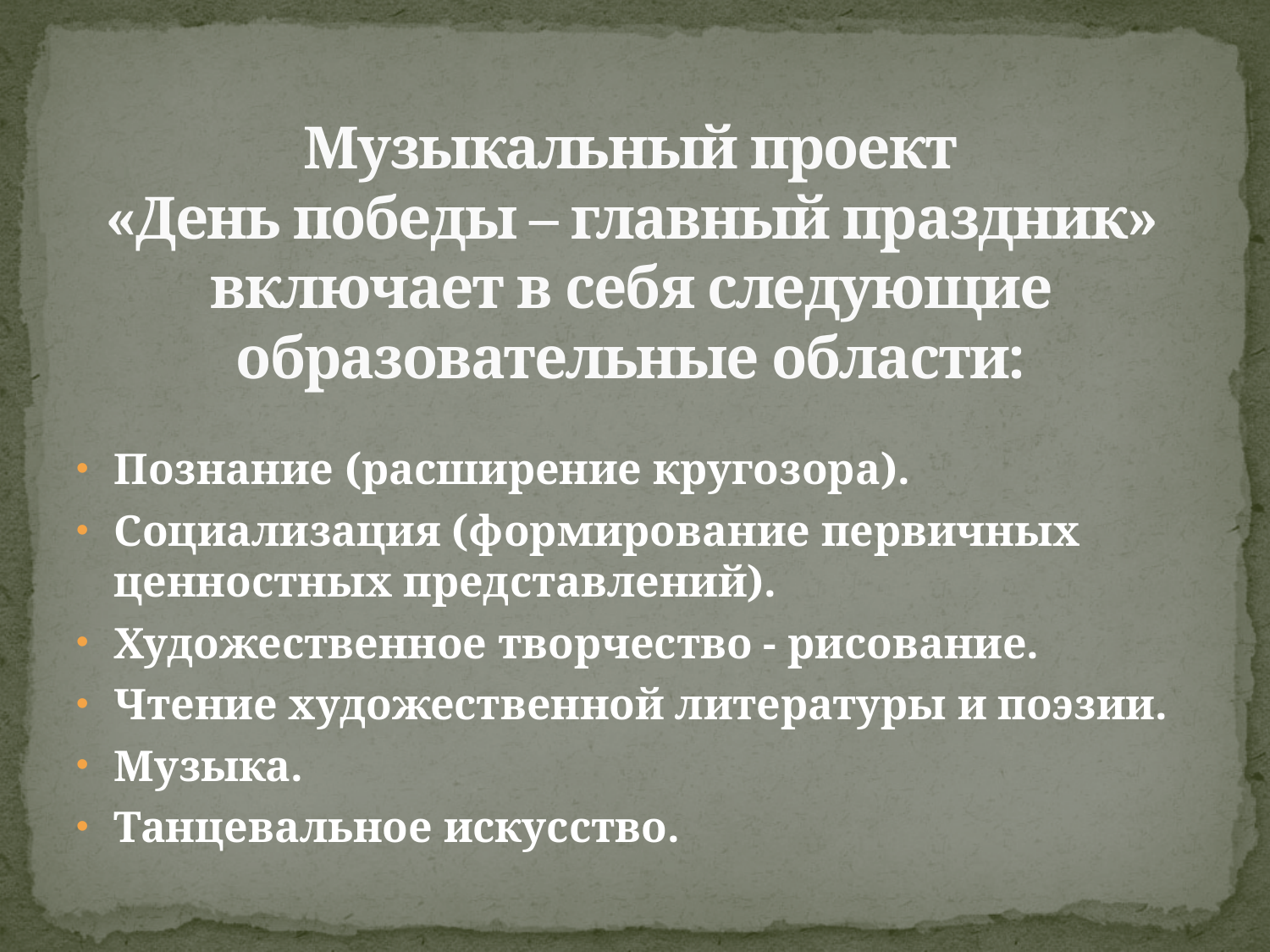

# Музыкальный проект «День победы – главный праздник» включает в себя следующие образовательные области:
Познание (расширение кругозора).
Социализация (формирование первичных ценностных представлений).
Художественное творчество - рисование.
Чтение художественной литературы и поэзии.
Музыка.
Танцевальное искусство.